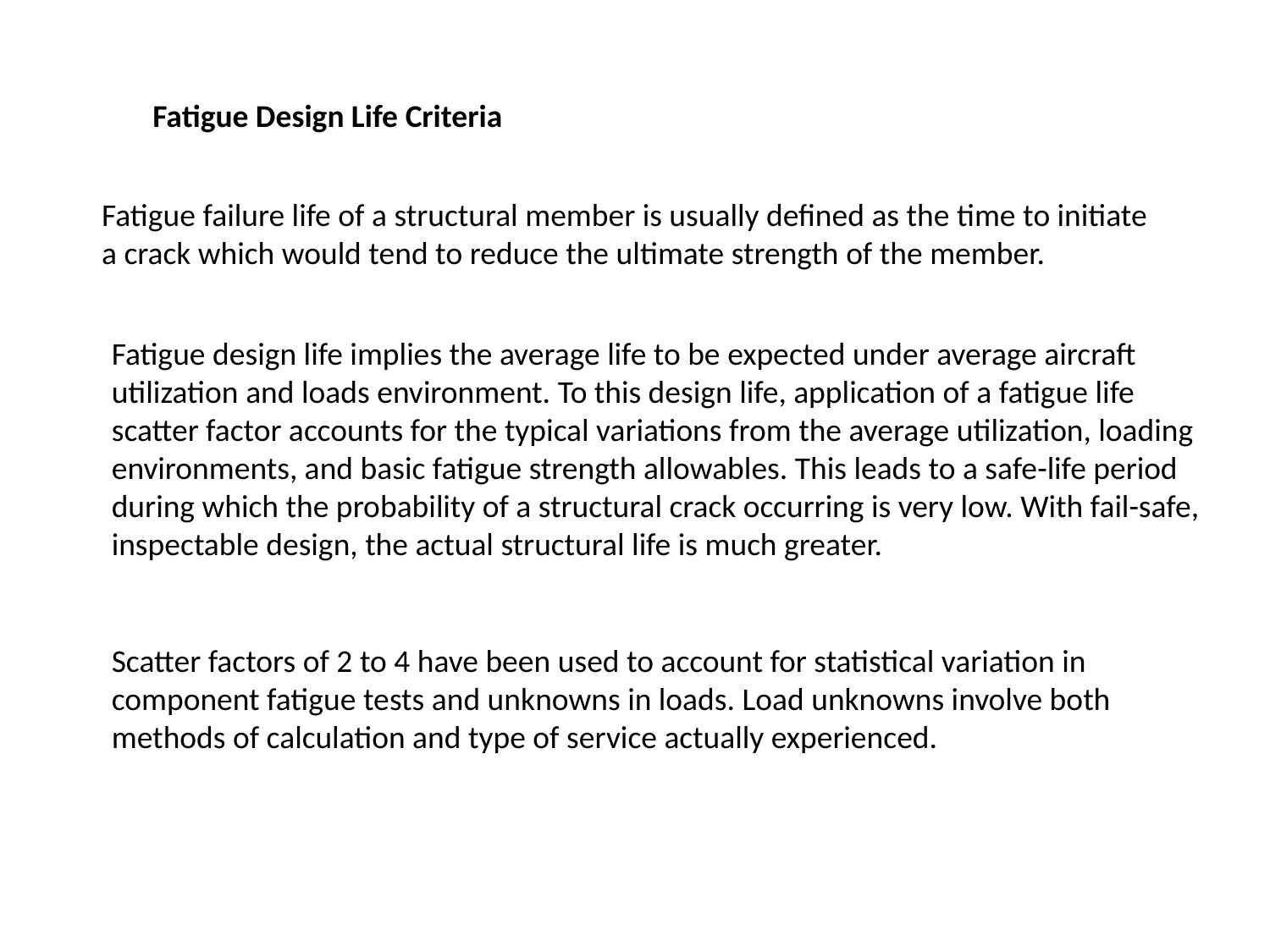

Fatigue Design Life Criteria
Fatigue failure life of a structural member is usually defined as the time to initiate a crack which would tend to reduce the ultimate strength of the member.
Fatigue design life implies the average life to be expected under average aircraft utilization and loads environment. To this design life, application of a fatigue life scatter factor accounts for the typical variations from the average utilization, loading environments, and basic fatigue strength allowables. This leads to a safe-life period during which the probability of a structural crack occurring is very low. With fail-safe, inspectable design, the actual structural life is much greater.
Scatter factors of 2 to 4 have been used to account for statistical variation in component fatigue tests and unknowns in loads. Load unknowns involve both methods of calculation and type of service actually experienced.